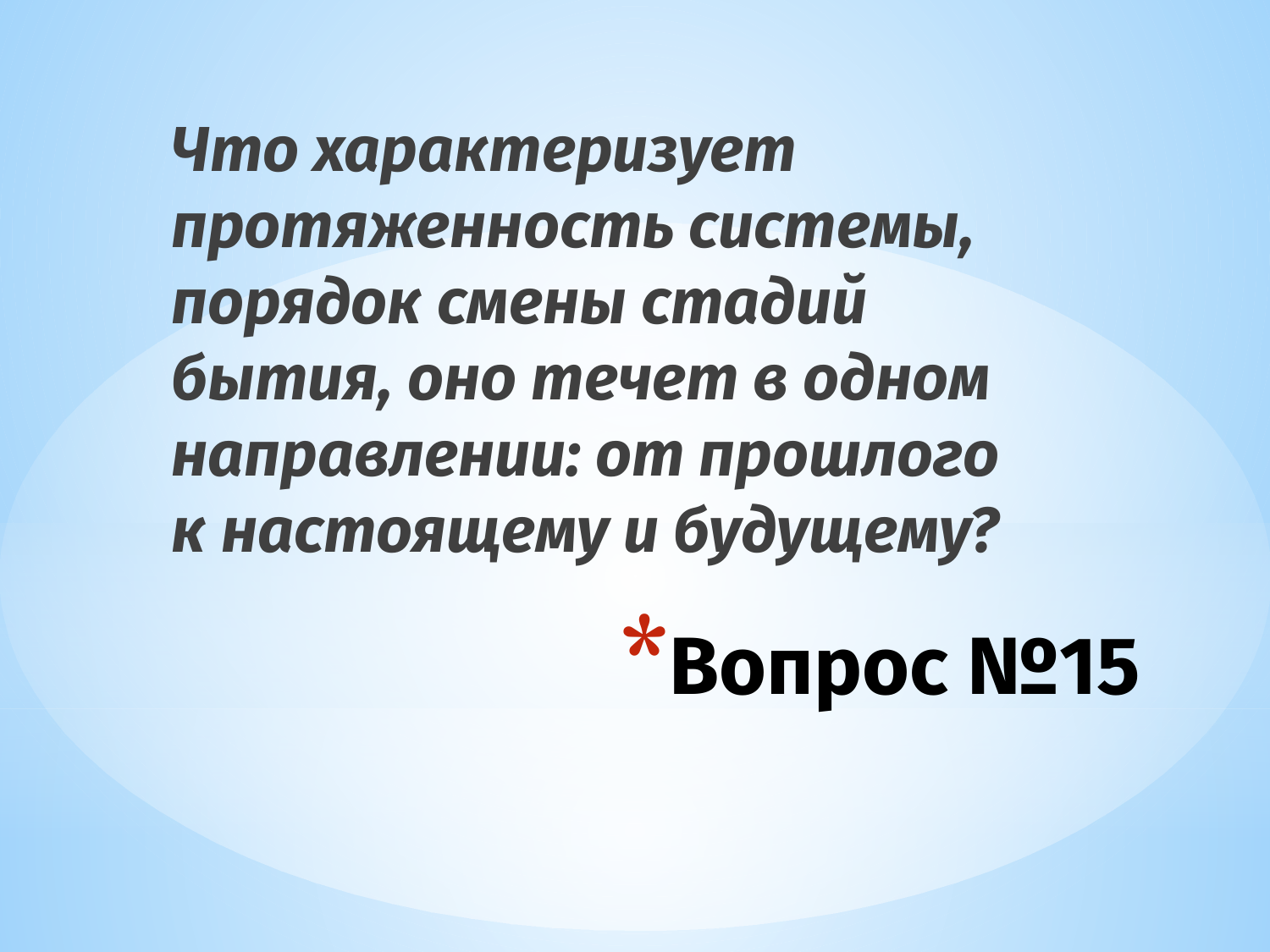

Что характеризует протяженность системы, порядок смены стадий бытия, оно течет в одном направлении: от прошлого к настоящему и будущему?
# Вопрос №15